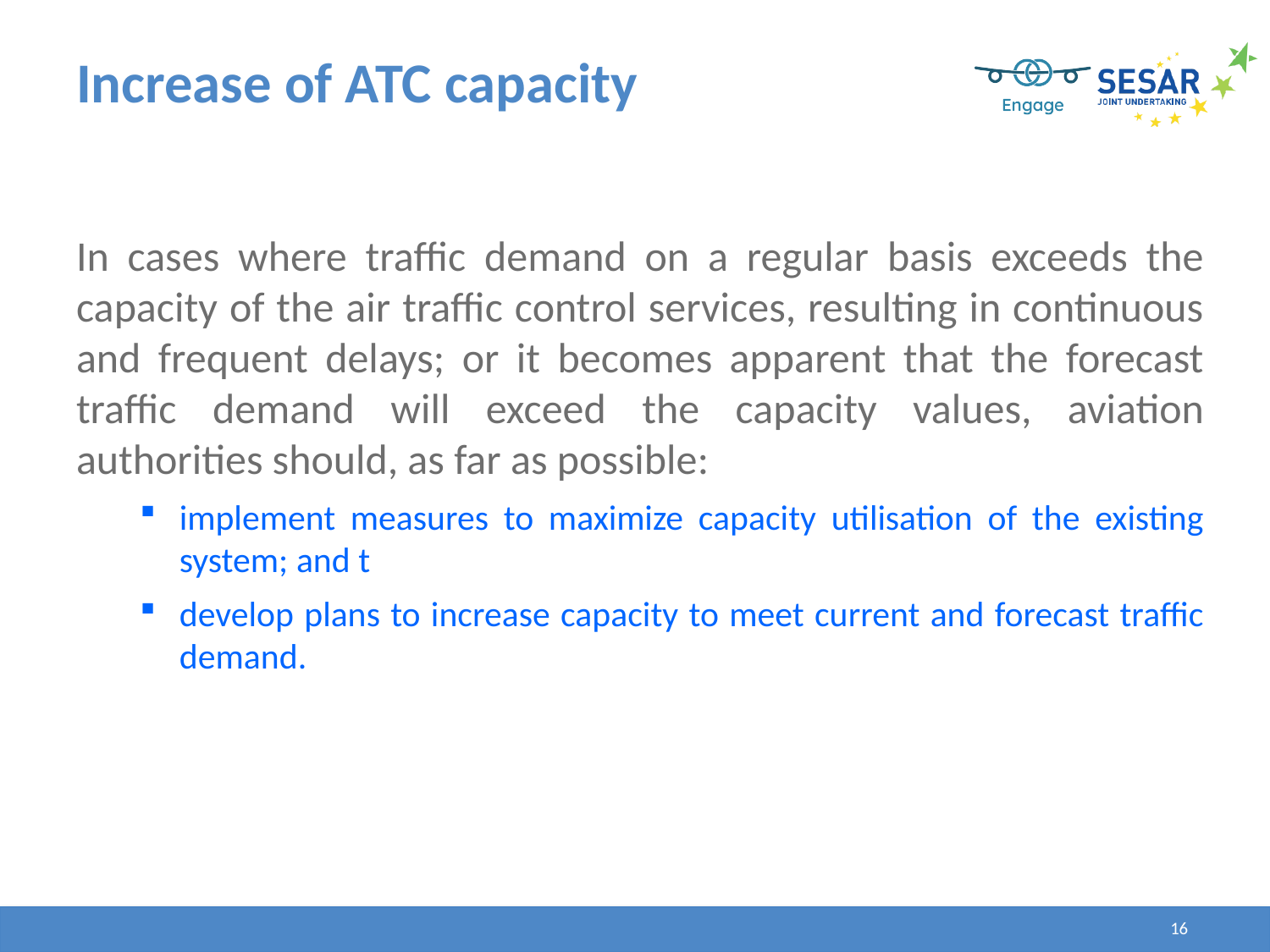

# Increase of ATC capacity
In cases where traffic demand on a regular basis exceeds the capacity of the air traffic control services, resulting in continuous and frequent delays; or it becomes apparent that the forecast traffic demand will exceed the capacity values, aviation authorities should, as far as possible:
implement measures to maximize capacity utilisation of the existing system; and t
develop plans to increase capacity to meet current and forecast traffic demand.

16